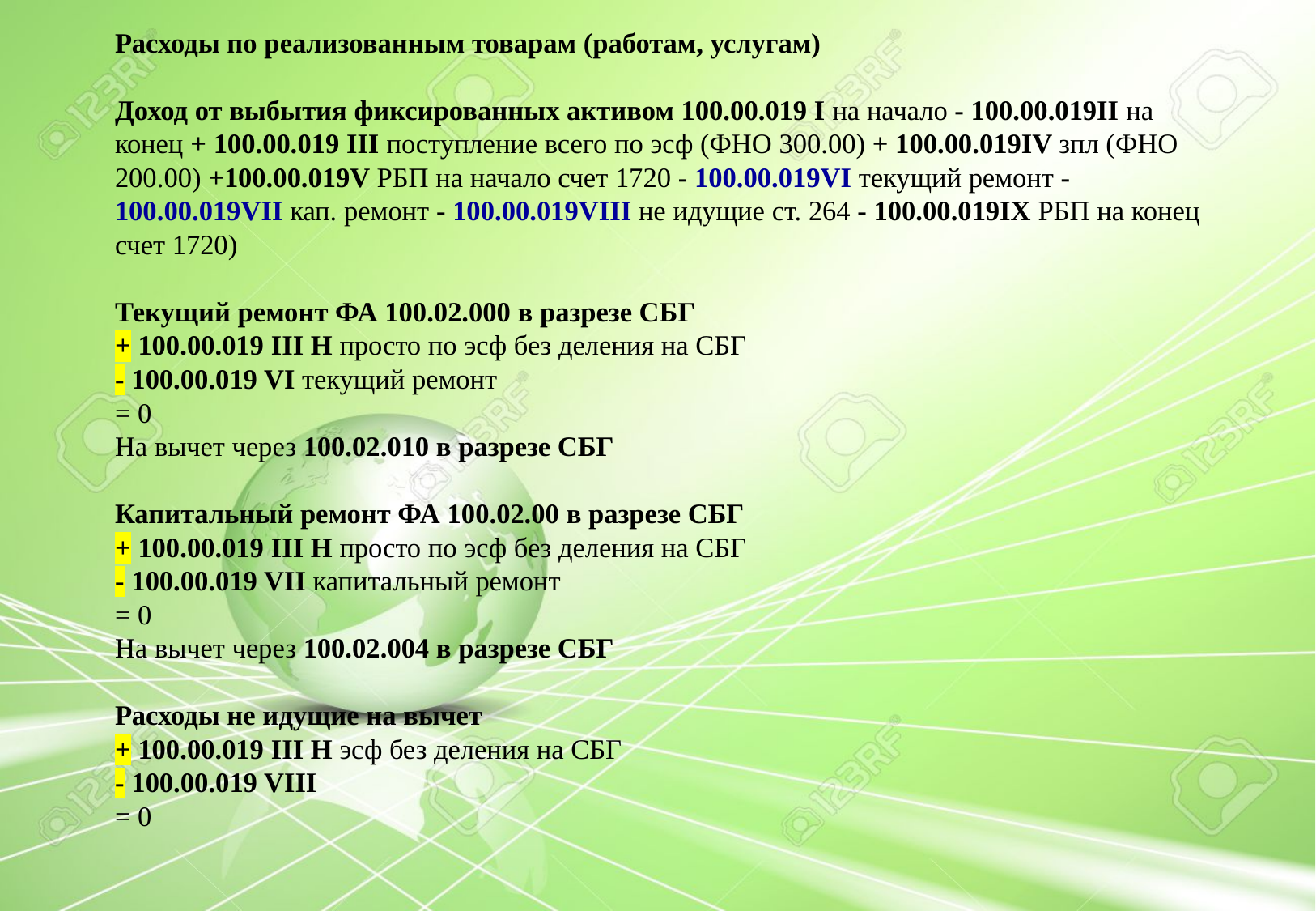

Расходы по реализованным товарам (работам, услугам)

Доход от выбытия фиксированных активом 100.00.019 I на начало - 100.00.019II на конец + 100.00.019 III поступление всего по эсф (ФНО 300.00) + 100.00.019IV зпл (ФНО 200.00) +100.00.019V РБП на начало счет 1720 - 100.00.019VI текущий ремонт - 100.00.019VII кап. ремонт - 100.00.019VIII не идущие ст. 264 - 100.00.019IX РБП на конец счет 1720)

Текущий ремонт ФА 100.02.000 в разрезе СБГ
+ 100.00.019 III Н просто по эсф без деления на СБГ
- 100.00.019 VI текущий ремонт
= 0
На вычет через 100.02.010 в разрезе СБГ

Капитальный ремонт ФА 100.02.00 в разрезе СБГ
+ 100.00.019 III Н просто по эсф без деления на СБГ
- 100.00.019 VII капитальный ремонт
= 0
На вычет через 100.02.004 в разрезе СБГ

Расходы не идущие на вычет
+ 100.00.019 III Н эсф без деления на СБГ
- 100.00.019 VIII
= 0